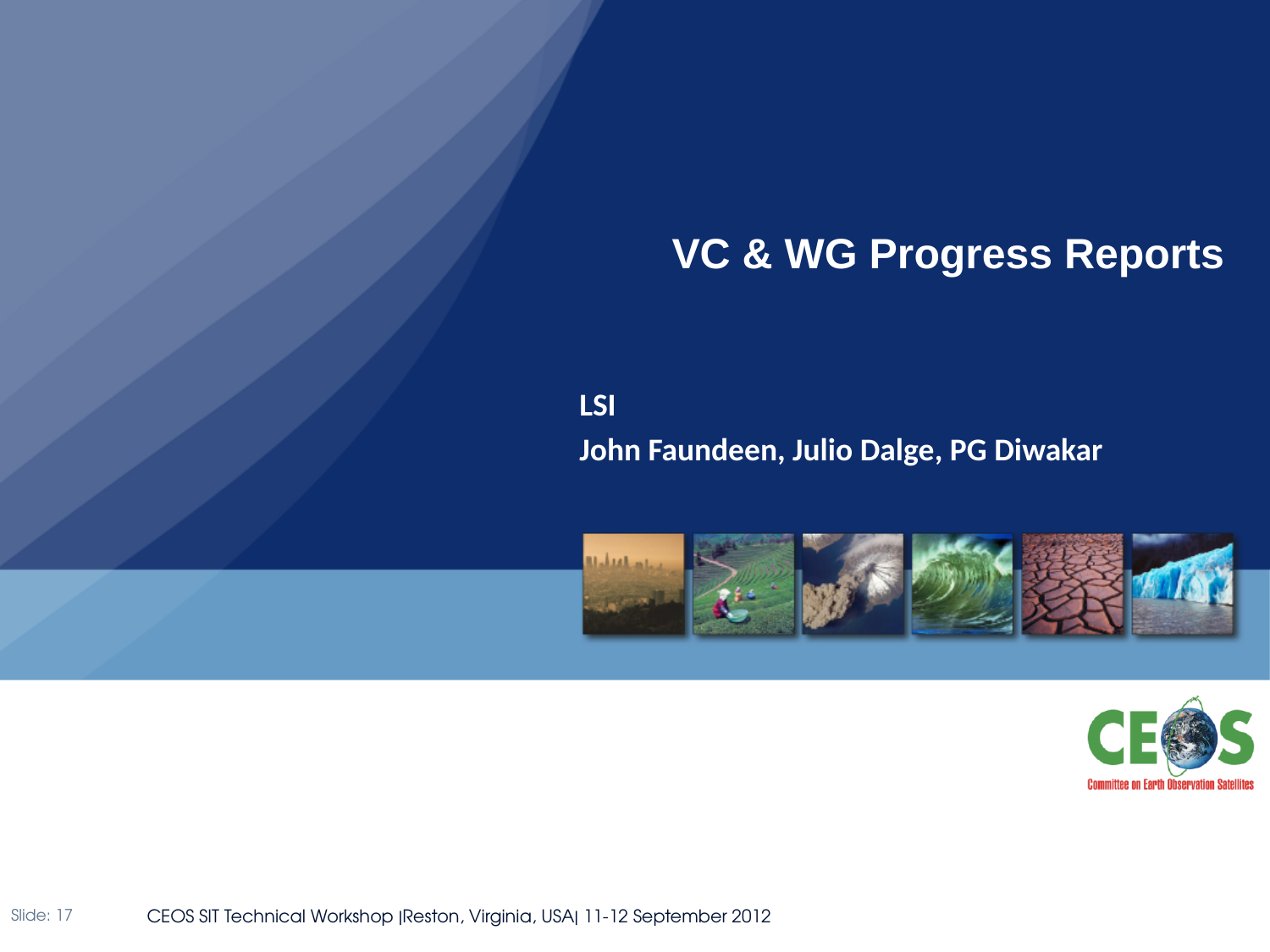

# VC & WG Progress Reports
LSI
John Faundeen, Julio Dalge, PG Diwakar